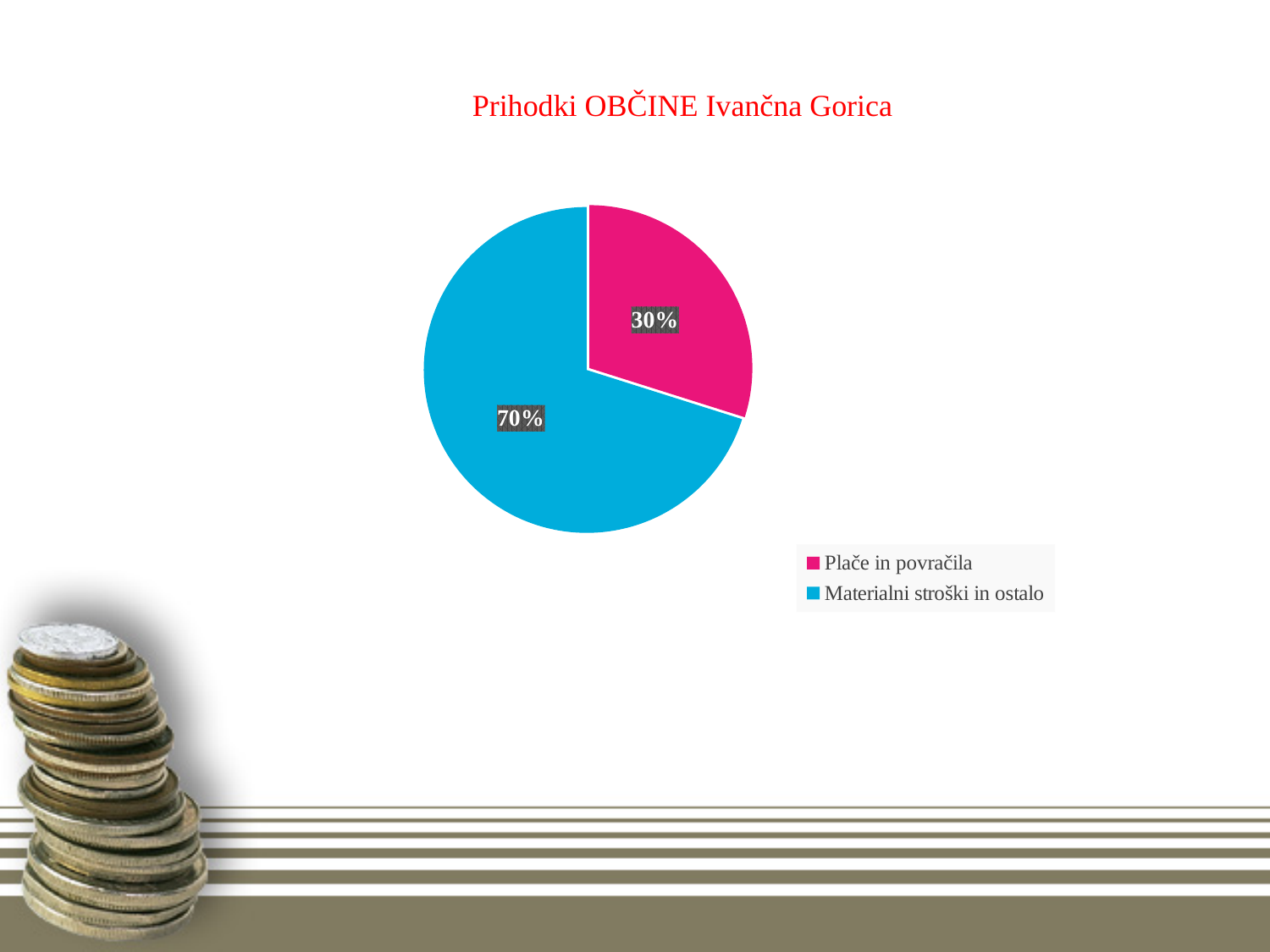

# Prihodki OBČINE Ivančna Gorica

### Chart

| Category | Leto 2019 |
|---|---|
| Plače in povračila | 120681.0 |
| Materialni stroški in ostalo | 283131.0 |